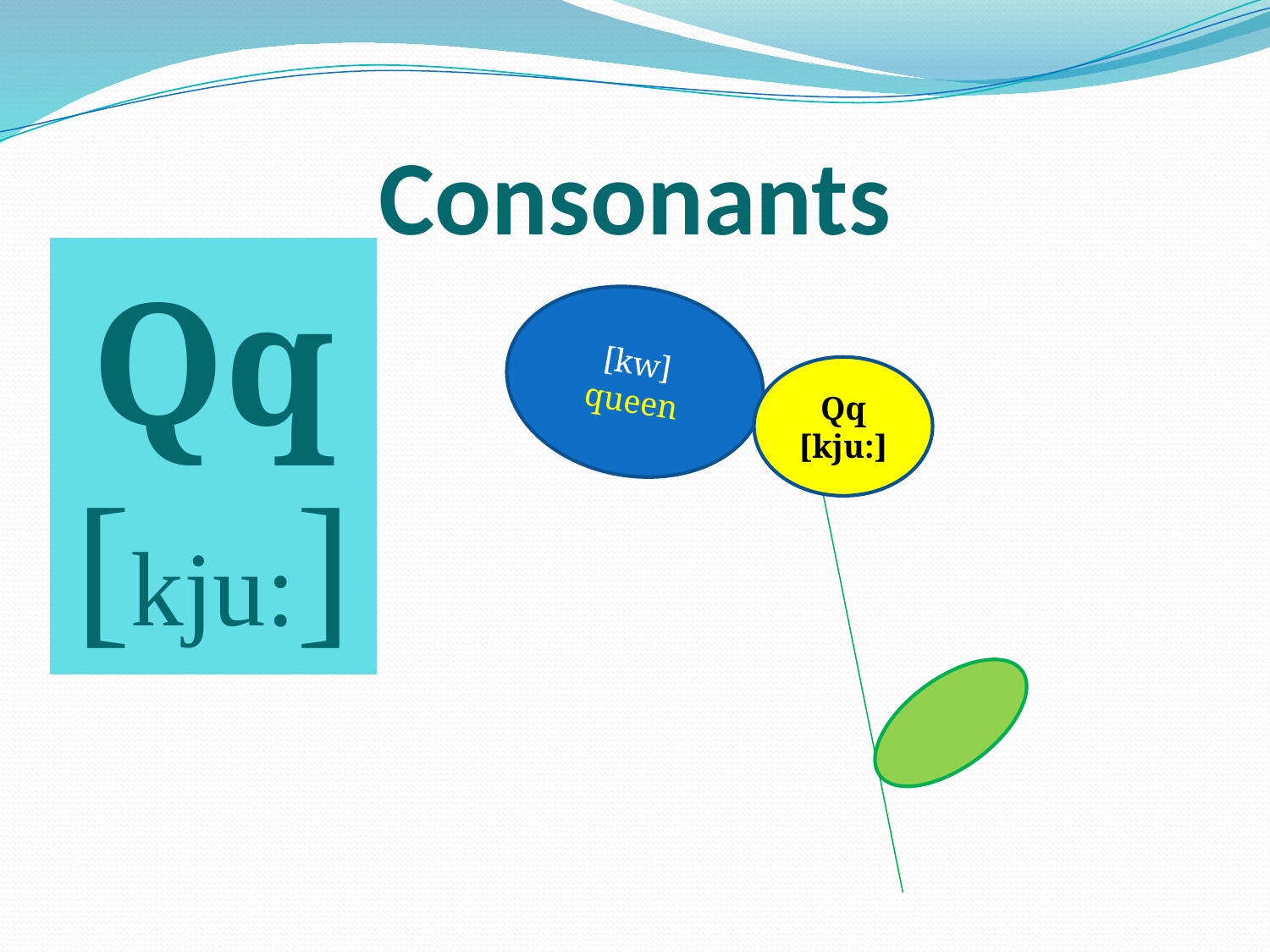

# Consonants
| Qq [kju:] |
| --- |
[kw]
queen
Qq
[kju:]